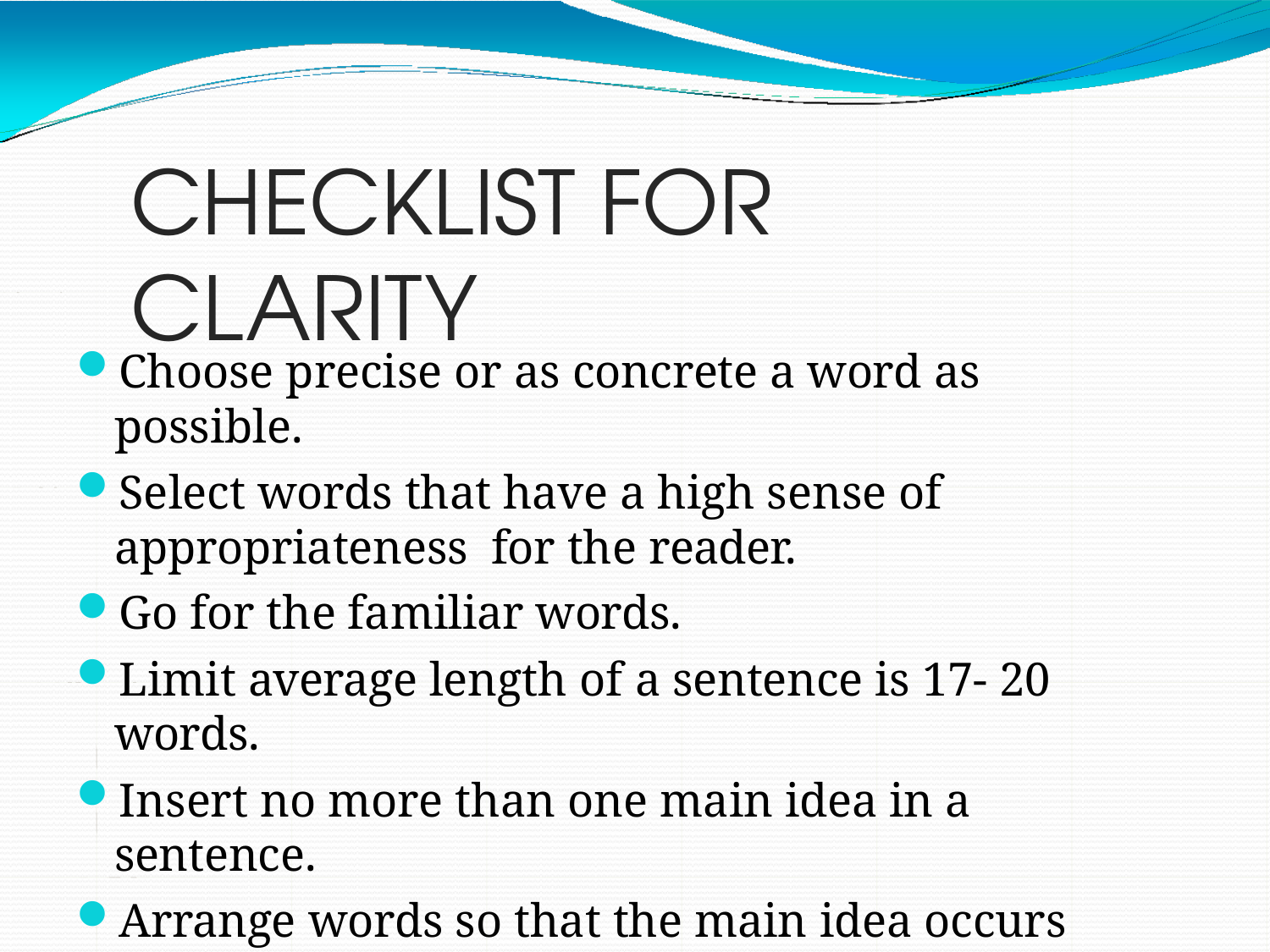

# CHECKLIST FOR CLARITY
Choose precise or as concrete a word as possible.
Select words that have a high sense of appropriateness  for the reader.
Go for the familiar words.
Limit average length of a sentence is 17- 20 words.
Insert no more than one main idea in a sentence.
Arrange words so that the main idea occurs early in a  sentence.